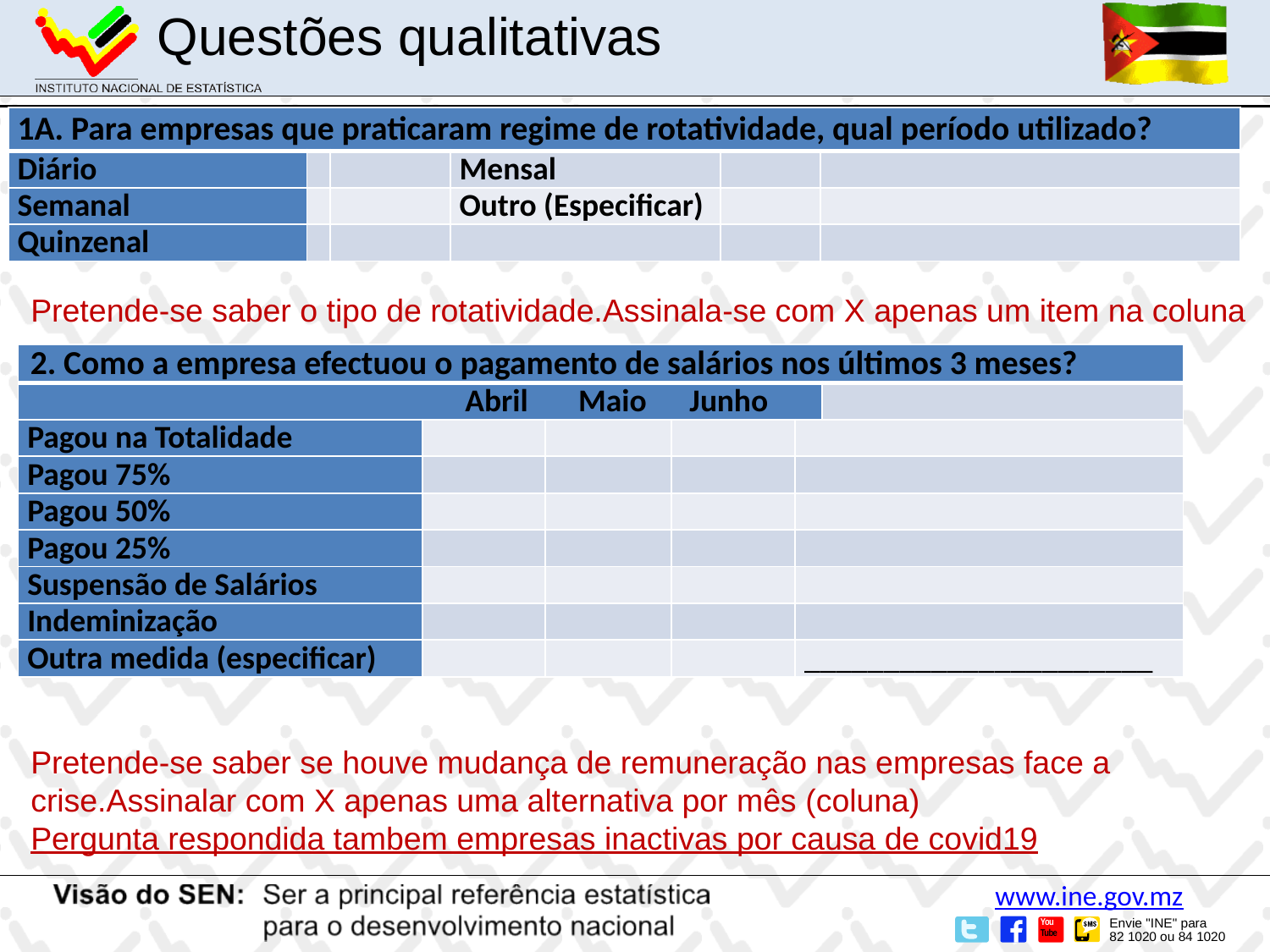

Questões qualitativas
| 1A. Para empresas que praticaram regime de rotatividade, qual período utilizado? |  |  |  |  |  |
| --- | --- | --- | --- | --- | --- |
| Diário |  |  | Mensal |  |  |
| Semanal |  |  | Outro (Especificar) |  |  |
| Quinzenal |  |  |  |  |  |
Pretende-se saber o tipo de rotatividade.Assinala-se com X apenas um item na coluna
| 2. Como a empresa efectuou o pagamento de salários nos últimos 3 meses? |  |  |  |  |  |
| --- | --- | --- | --- | --- | --- |
| Abril Maio Junho |  |  |  |  |  |
| Pagou na Totalidade |  |  |  |  |  |
| Pagou 75% |  |  |  |  |  |
| Pagou 50% |  |  |  |  |  |
| Pagou 25% |  |  |  |  |  |
| Suspensão de Salários |  |  |  |  |  |
| Indeminização |  |  |  |  |  |
| Outra medida (especificar) |  |  |  | \_\_\_\_\_\_\_\_\_\_\_\_\_\_\_\_\_\_\_\_\_\_ |  |
Pretende-se saber se houve mudança de remuneração nas empresas face a crise.Assinalar com X apenas uma alternativa por mês (coluna)
Pergunta respondida tambem empresas inactivas por causa de covid19